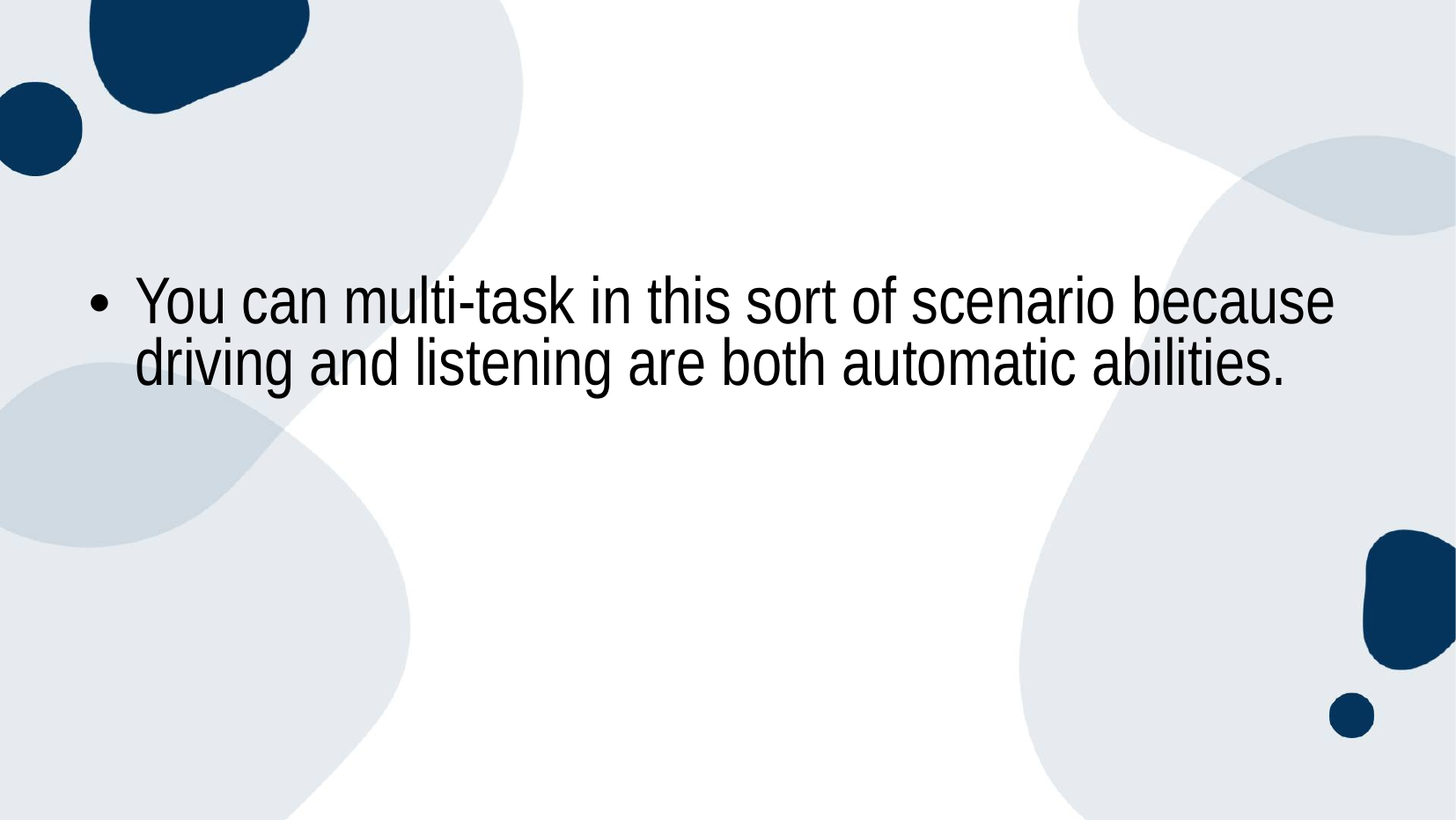

You can multi-task in this sort of scenario because driving and listening are both automatic abilities.